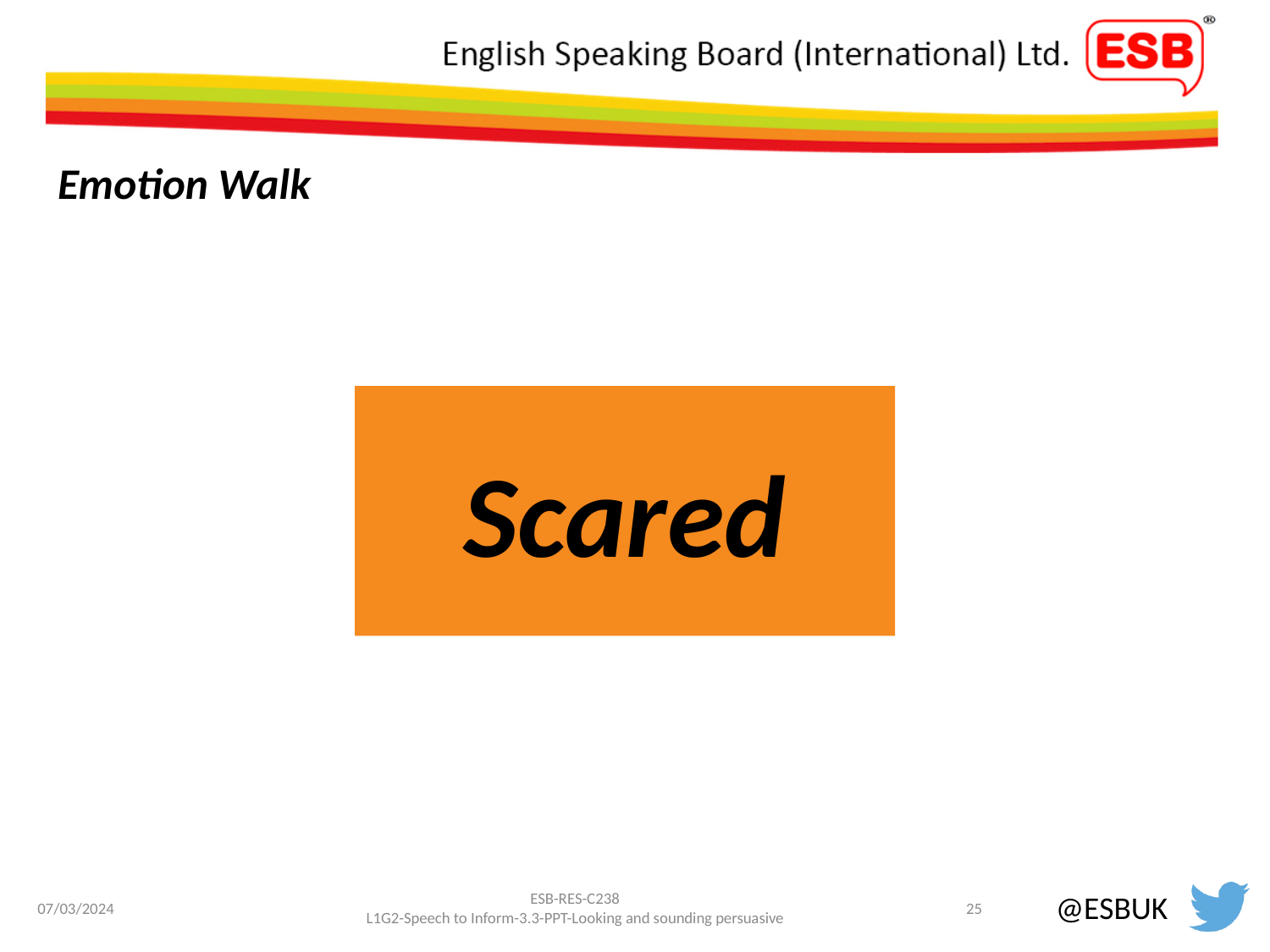

# Emotion Walk
Scared
07/03/2024
ESB-RES-C238
L1G2-Speech to Inform-3.3-PPT-Looking and sounding persuasive
25